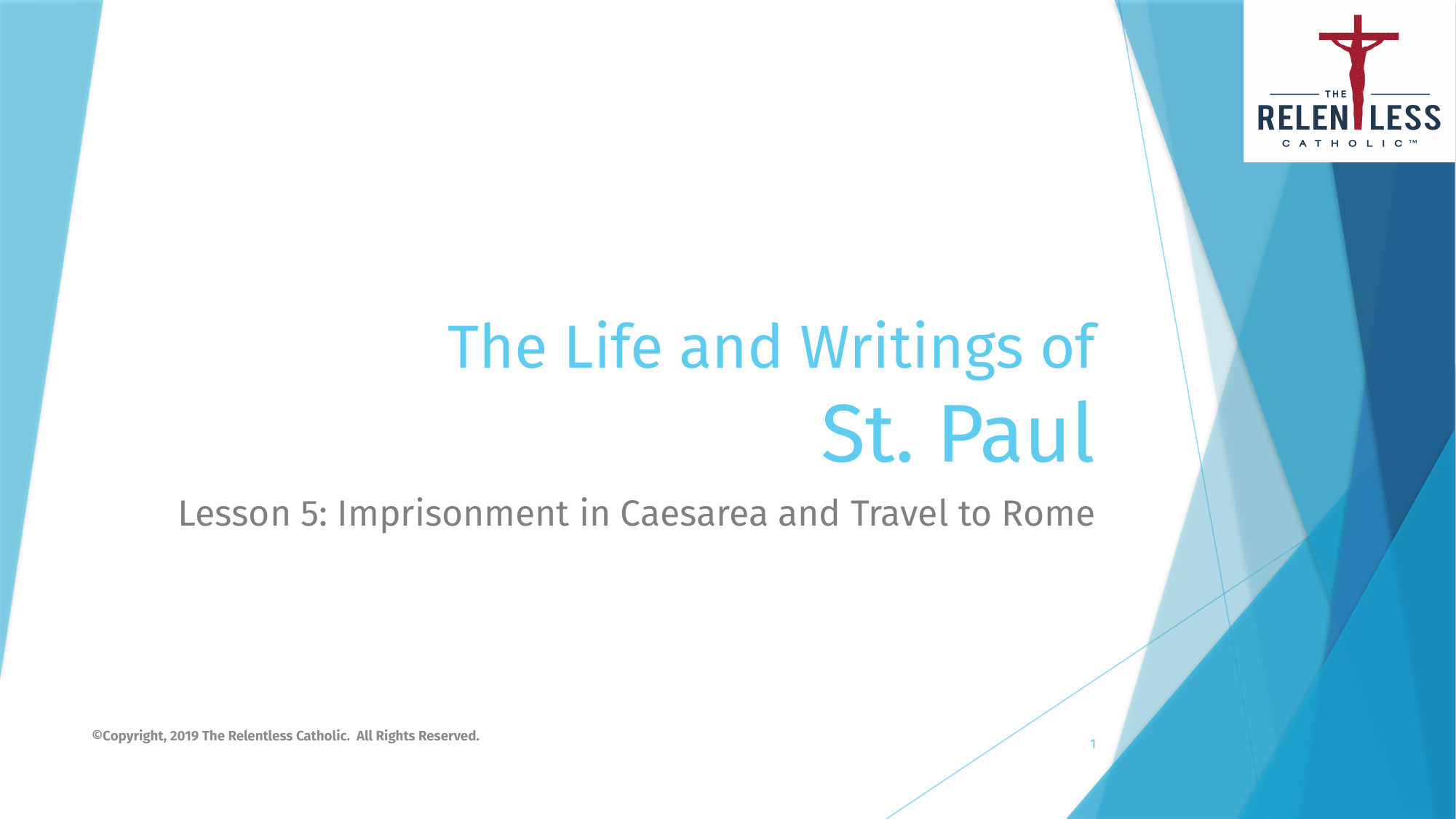

# The Life and Writings of St. Paul
Lesson 5: Imprisonment in Caesarea and Travel to Rome
©Copyright, 2019 The Relentless Catholic.  All Rights Reserved.

1